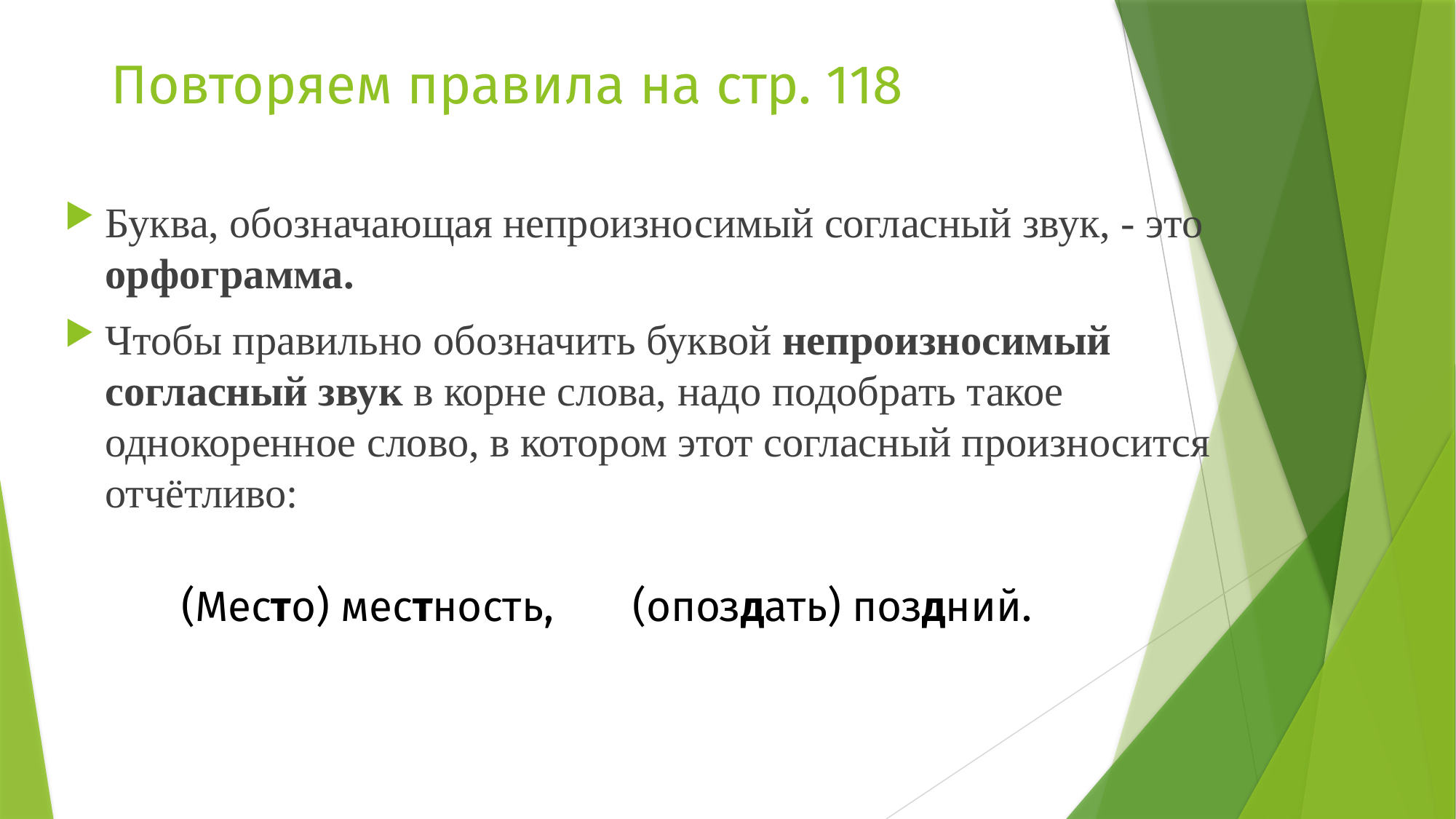

# Повторяем правила на стр. 118
Буква, обозначающая непроизносимый согласный звук, - это орфограмма.
Чтобы правильно обозначить буквой непроизносимый согласный звук в корне слова, надо подобрать такое однокоренное слово, в котором этот согласный произносится отчётливо:
(Место) местность,       (опоздать) поздний.